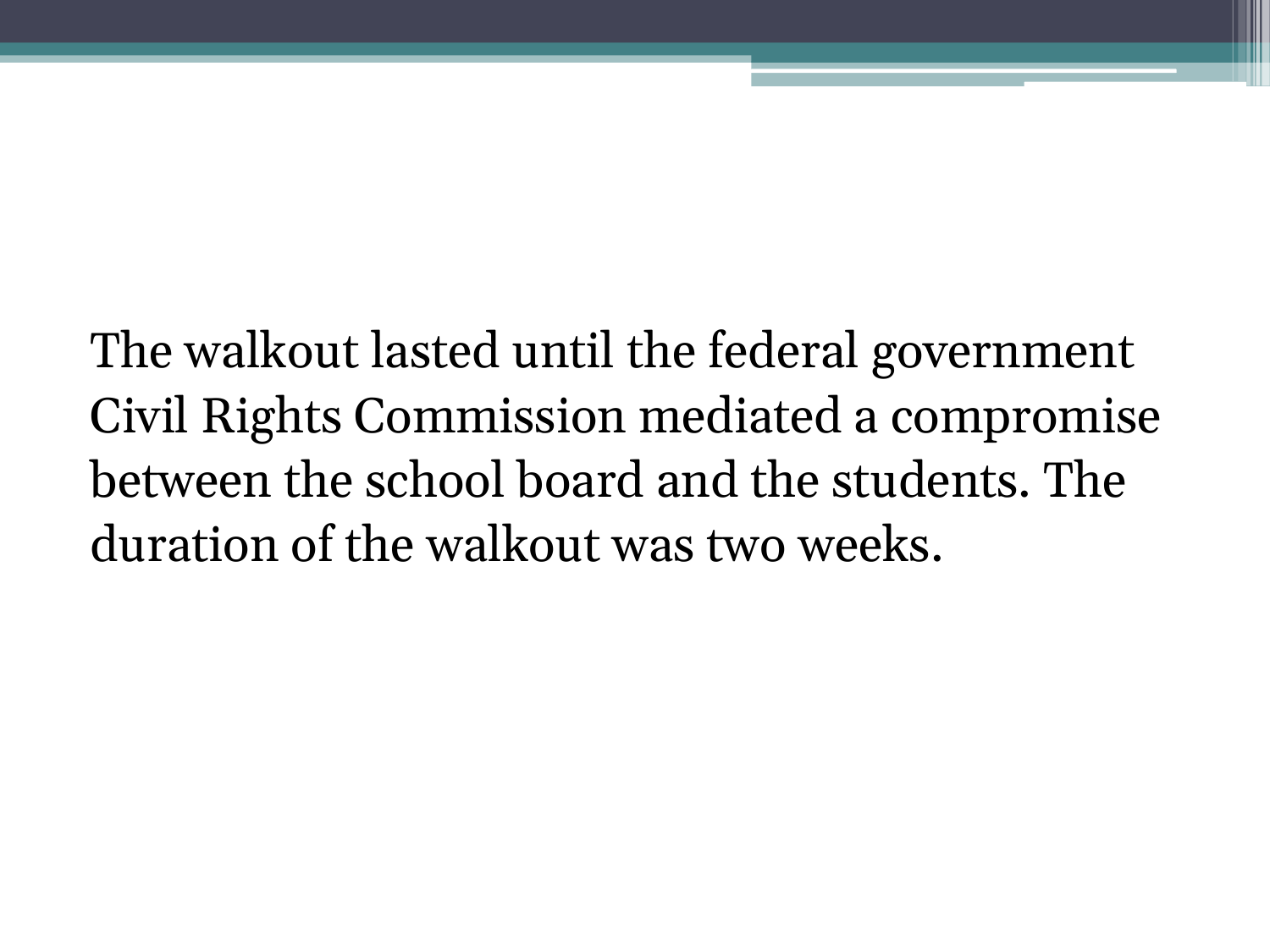

#
The walkout lasted until the federal government
Civil Rights Commission mediated a compromise
between the school board and the students. The
duration of the walkout was two weeks.